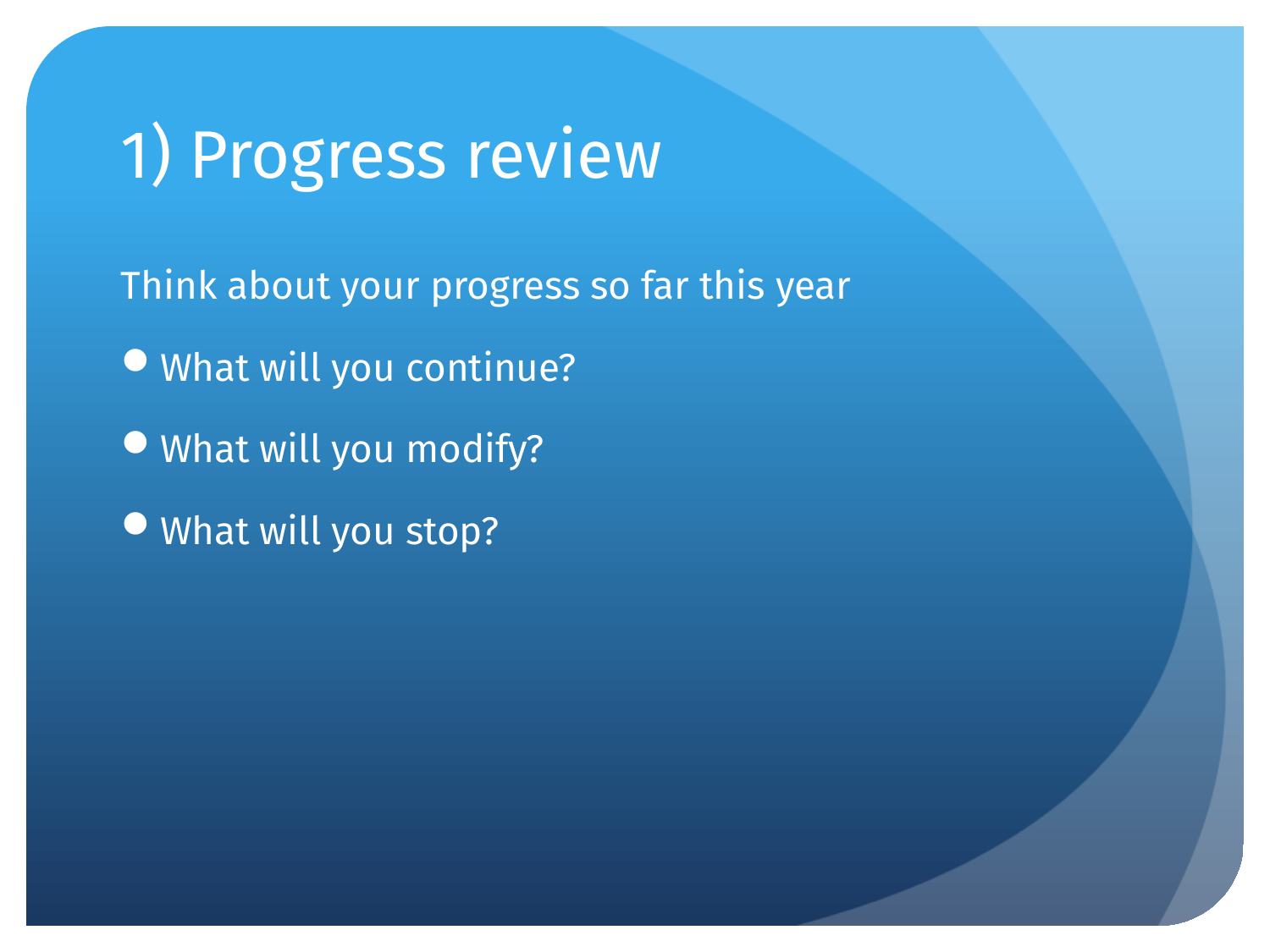

# 1) Progress review
Think about your progress so far this year
What will you continue?
What will you modify?
What will you stop?